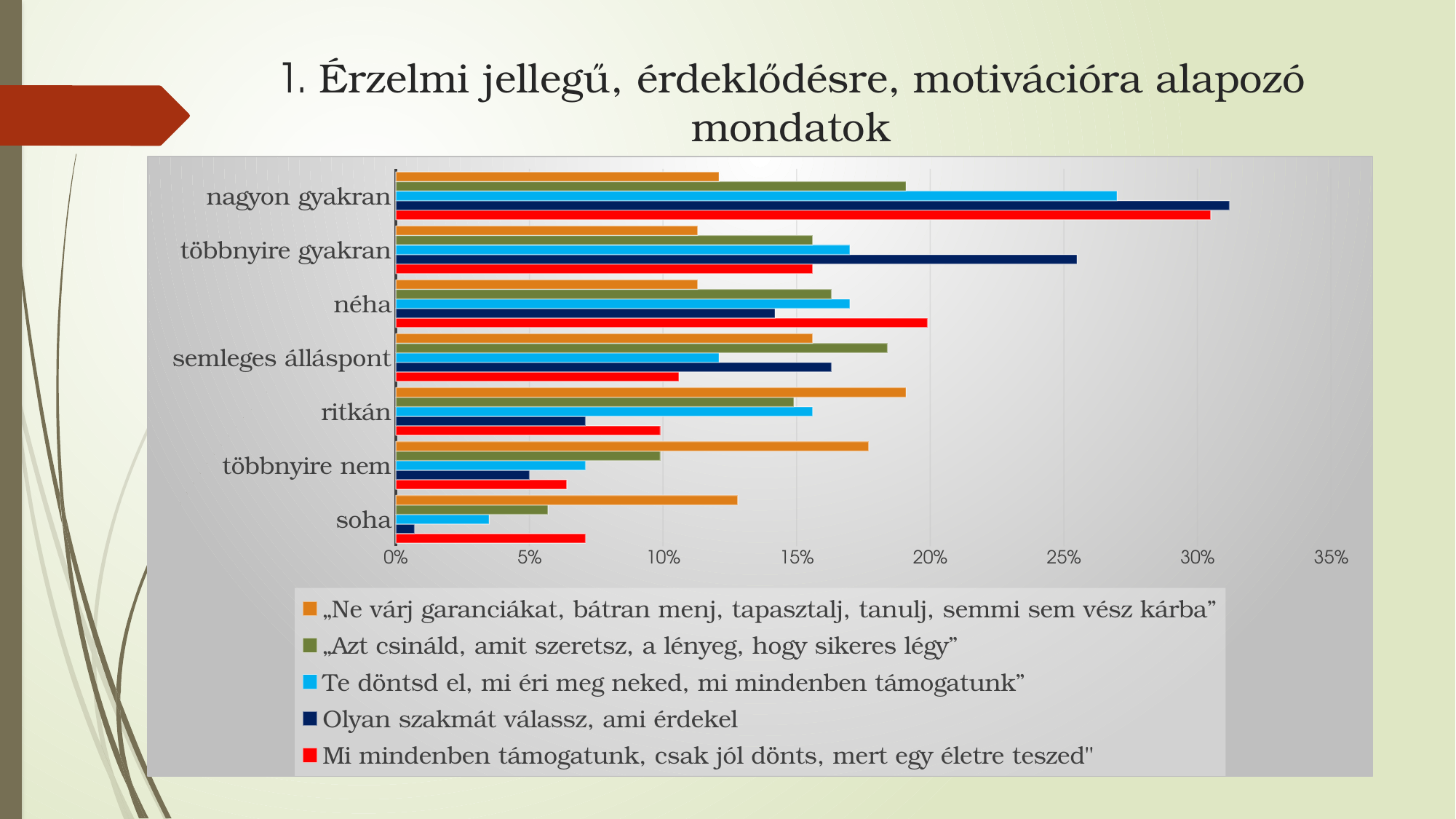

# 1. Érzelmi jellegű, érdeklődésre, motivációra alapozó mondatok

### Chart

| Category | Mi mindenben támogatunk, csak jól dönts, mert egy életre teszed" | Olyan szakmát válassz, ami érdekel | Te döntsd el, mi éri meg neked, mi mindenben támogatunk”  | „Azt csináld, amit szeretsz, a lényeg, hogy sikeres légy” | „Ne várj garanciákat, bátran menj, tapasztalj, tanulj, semmi sem vész kárba” |
|---|---|---|---|---|---|
| soha | 0.071 | 0.007 | 0.035 | 0.057 | 0.128 |
| többnyire nem | 0.064 | 0.05 | 0.071 | 0.099 | 0.177 |
| ritkán | 0.099 | 0.071 | 0.156 | 0.149 | 0.191 |
| semleges álláspont | 0.106 | 0.163 | 0.121 | 0.184 | 0.156 |
| néha | 0.199 | 0.142 | 0.17 | 0.163 | 0.113 |
| többnyire gyakran | 0.156 | 0.255 | 0.17 | 0.156 | 0.113 |
| nagyon gyakran | 0.305 | 0.312 | 0.27 | 0.191 | 0.121 |